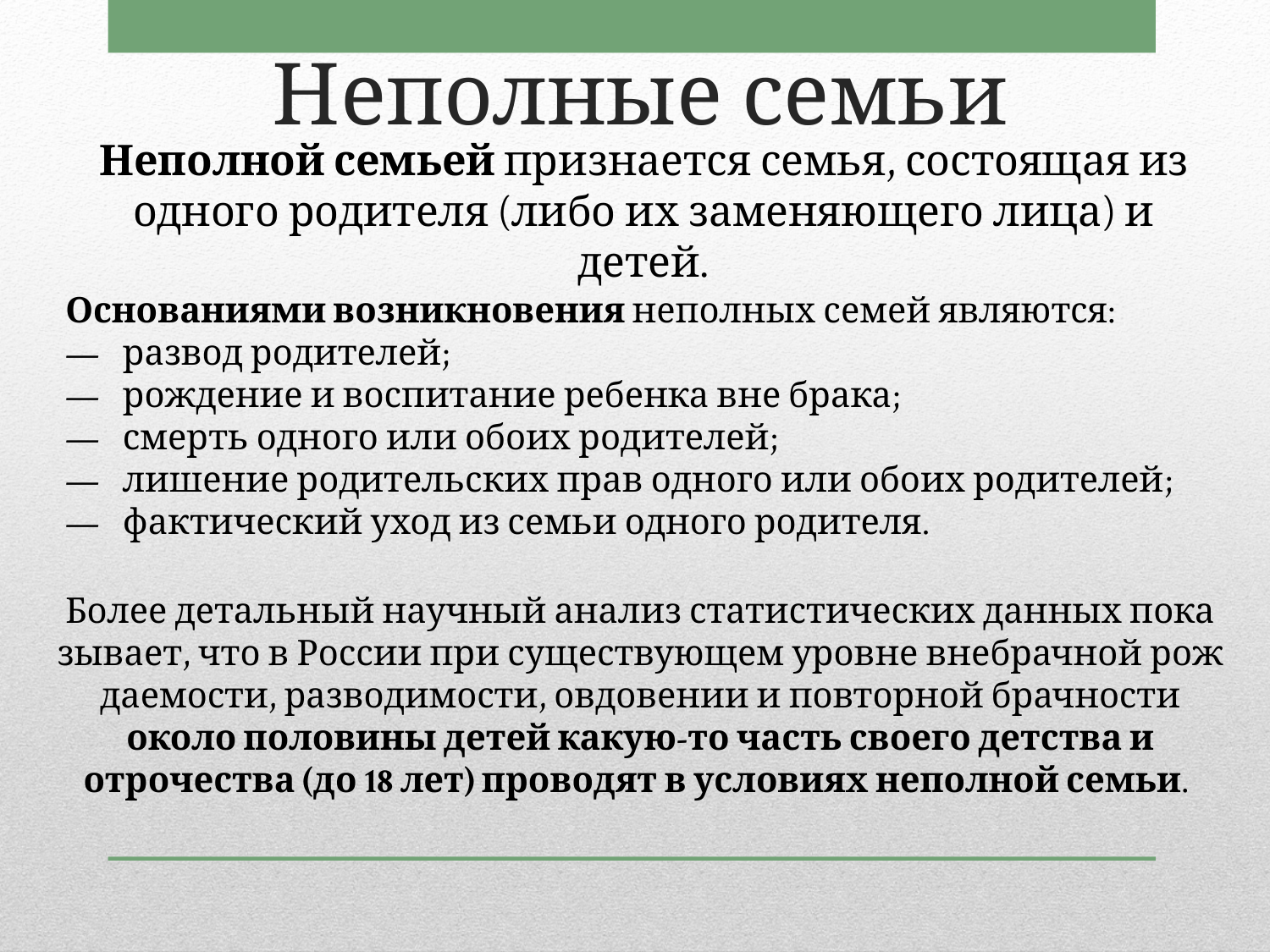

# Неполные семьи
Неполной семьей признается семья, состоящая из одного ро­дителя (либо их заменяющего лица) и детей.
Основаниями возникновения неполных семей являются:
—   развод родителей;
—   рождение и воспитание ребенка вне брака;
—   смерть одного или обоих родителей;
—   лишение родительских прав одного или обоих родителей;
—   фактический уход из семьи одного родителя.
Более детальный научный анализ статистических данных пока­зывает, что в России при существующем уровне внебрачной рож­даемости, разводимости, овдовении и повторной брачности около половины детей какую-то часть своего детства и отрочества (до 18 лет) проводят в условиях неполной семьи.